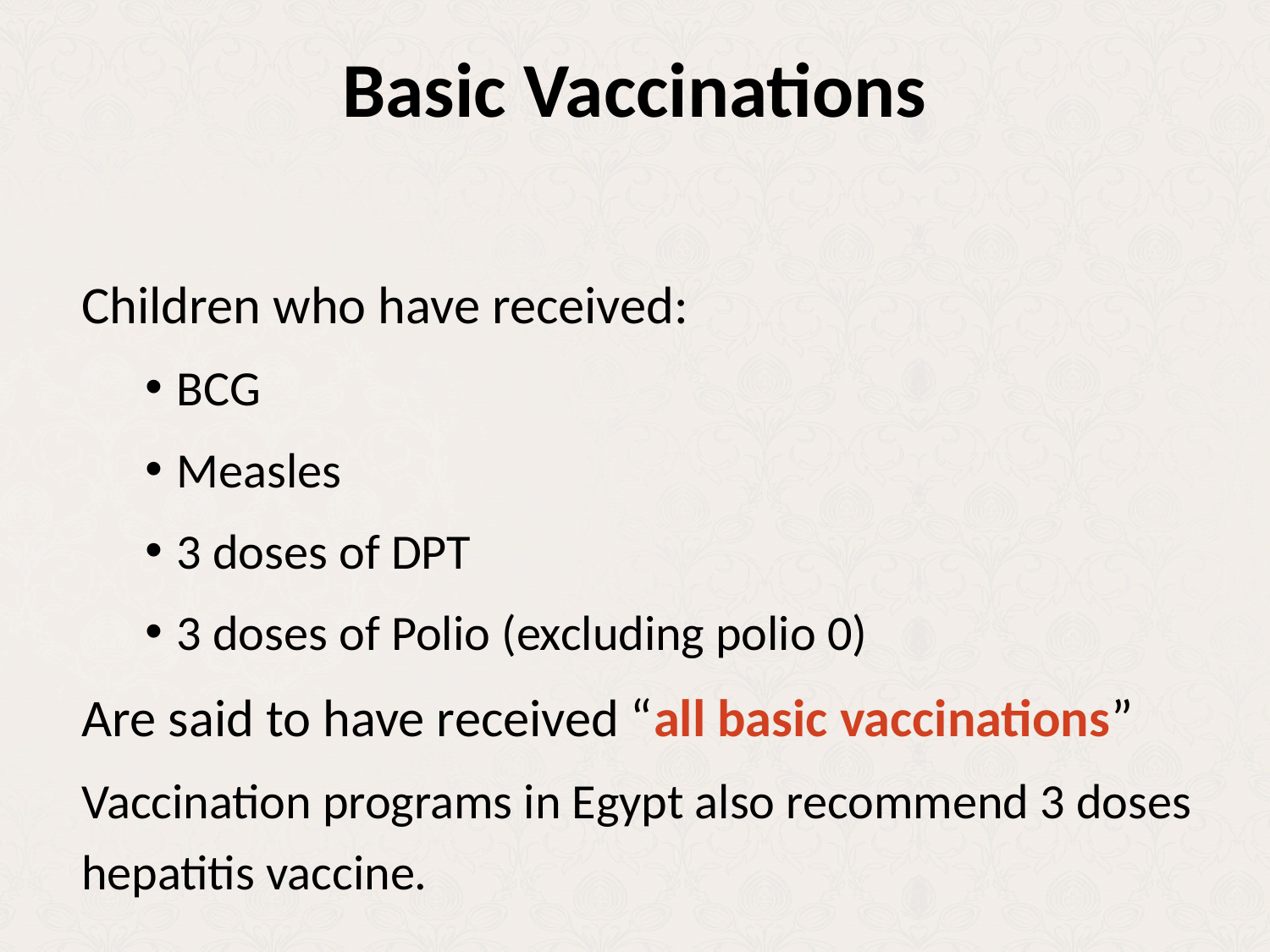

# Basic Vaccinations
Children who have received:
BCG
Measles
3 doses of DPT
3 doses of Polio (excluding polio 0)
Are said to have received “all basic vaccinations”
Vaccination programs in Egypt also recommend 3 doses hepatitis vaccine.